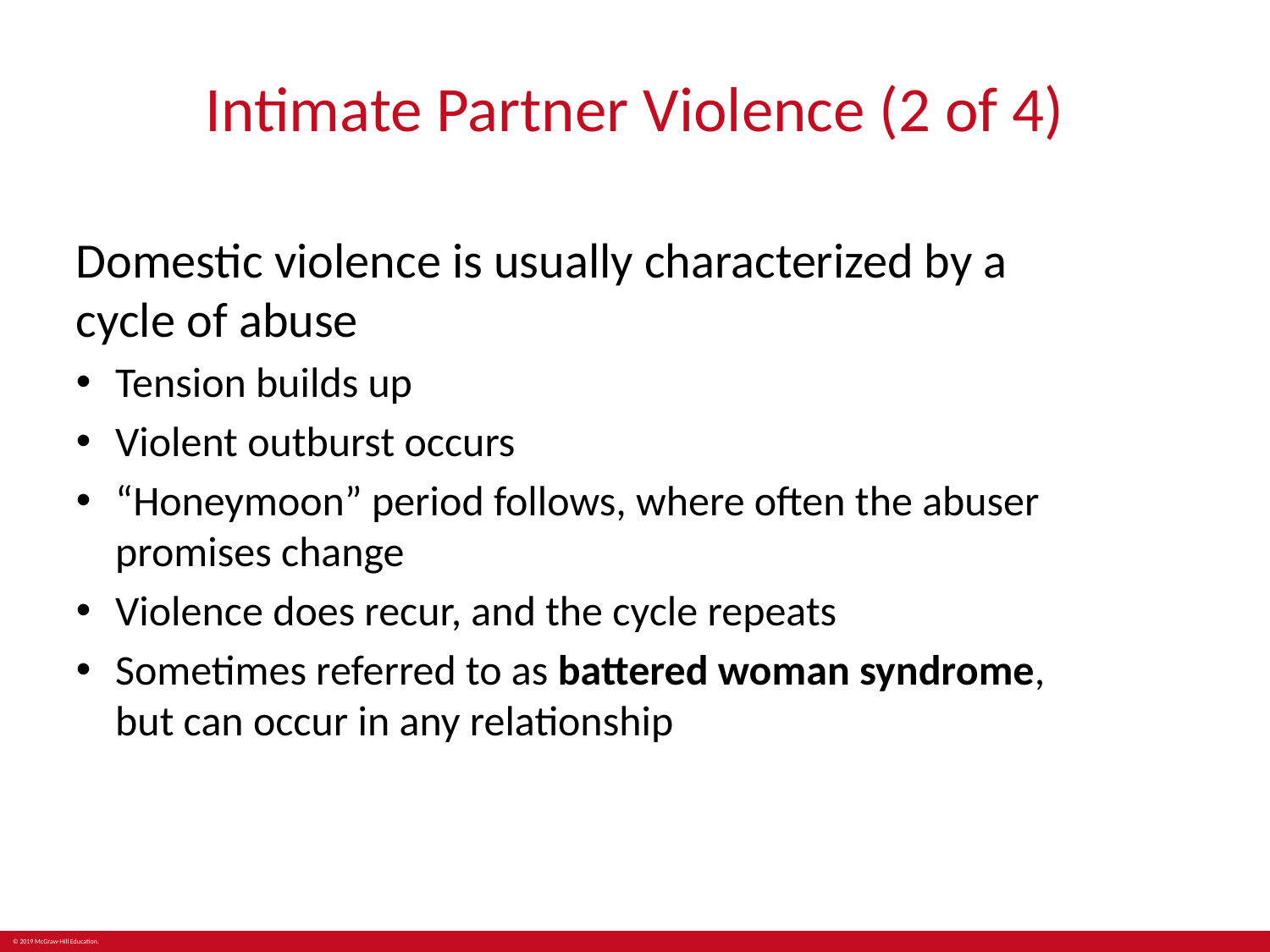

# Intimate Partner Violence (2 of 4)
Domestic violence is usually characterized by a
cycle of abuse
Tension builds up
Violent outburst occurs
“Honeymoon” period follows, where often the abuser promises change
Violence does recur, and the cycle repeats
Sometimes referred to as battered woman syndrome,
but can occur in any relationship